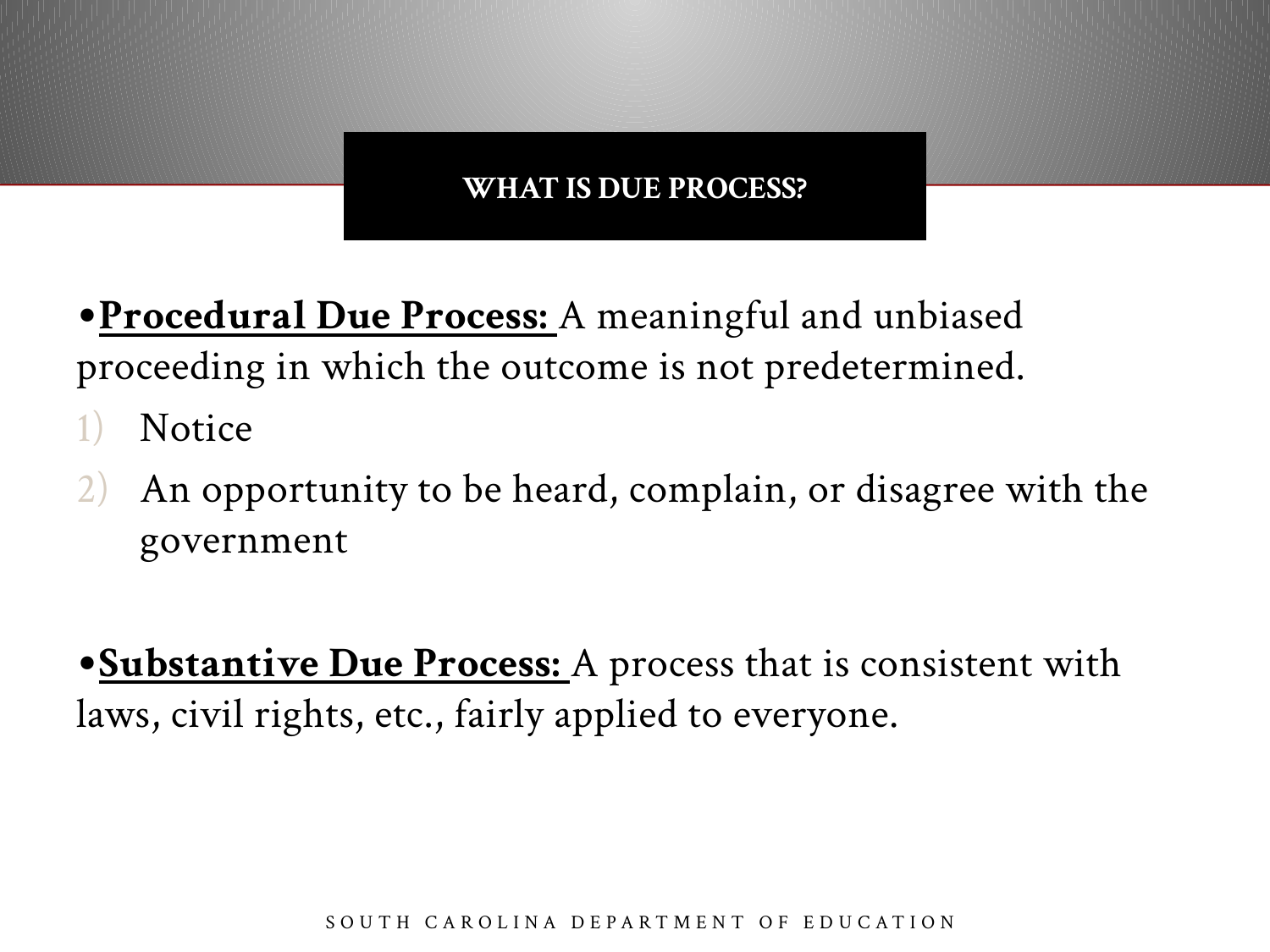

# What is due process?
∙Procedural Due Process: A meaningful and unbiased proceeding in which the outcome is not predetermined.
Notice
An opportunity to be heard, complain, or disagree with the government

∙Substantive Due Process: A process that is consistent with laws, civil rights, etc., fairly applied to everyone.
South Carolina Department of Education